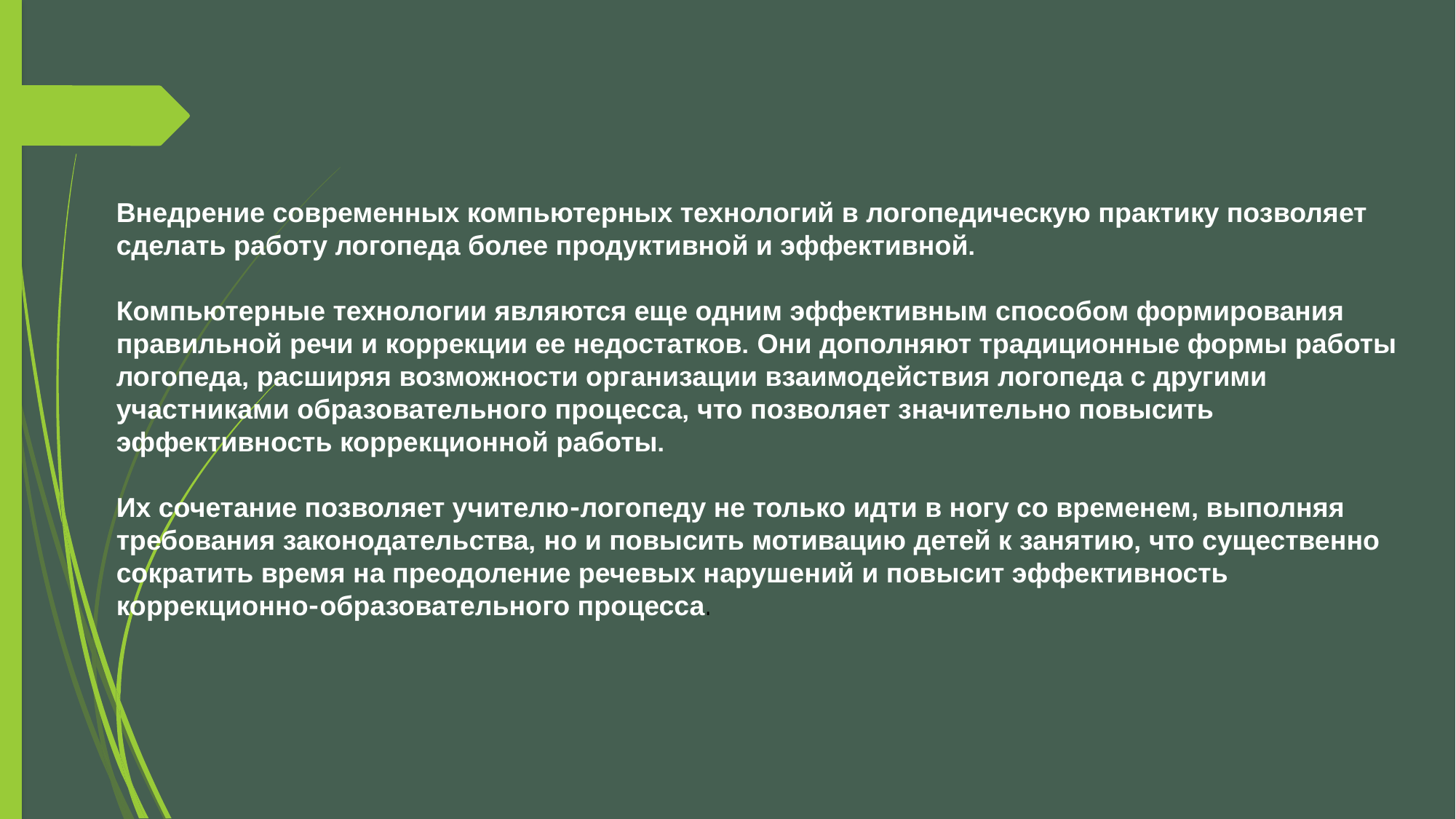

Внедрение современных компьютерных технологий в логопедическую практику позволяет сделать работу логопеда более продуктивной и эффективной.

Компьютерные технологии являются еще одним эффективным способом формирования правильной речи и коррекции ее недостатков. Они дополняют традиционные формы работы логопеда, расширяя возможности организации взаимодействия логопеда с другими участниками образовательного процесса, что позволяет значительно повысить эффективность коррекционной работы.

Их сочетание позволяет учителю-логопеду не только идти в ногу со временем, выполняя требования законодательства, но и повысить мотивацию детей к занятию, что существенно сократить время на преодоление речевых нарушений и повысит эффективность коррекционно-образовательного процесса.